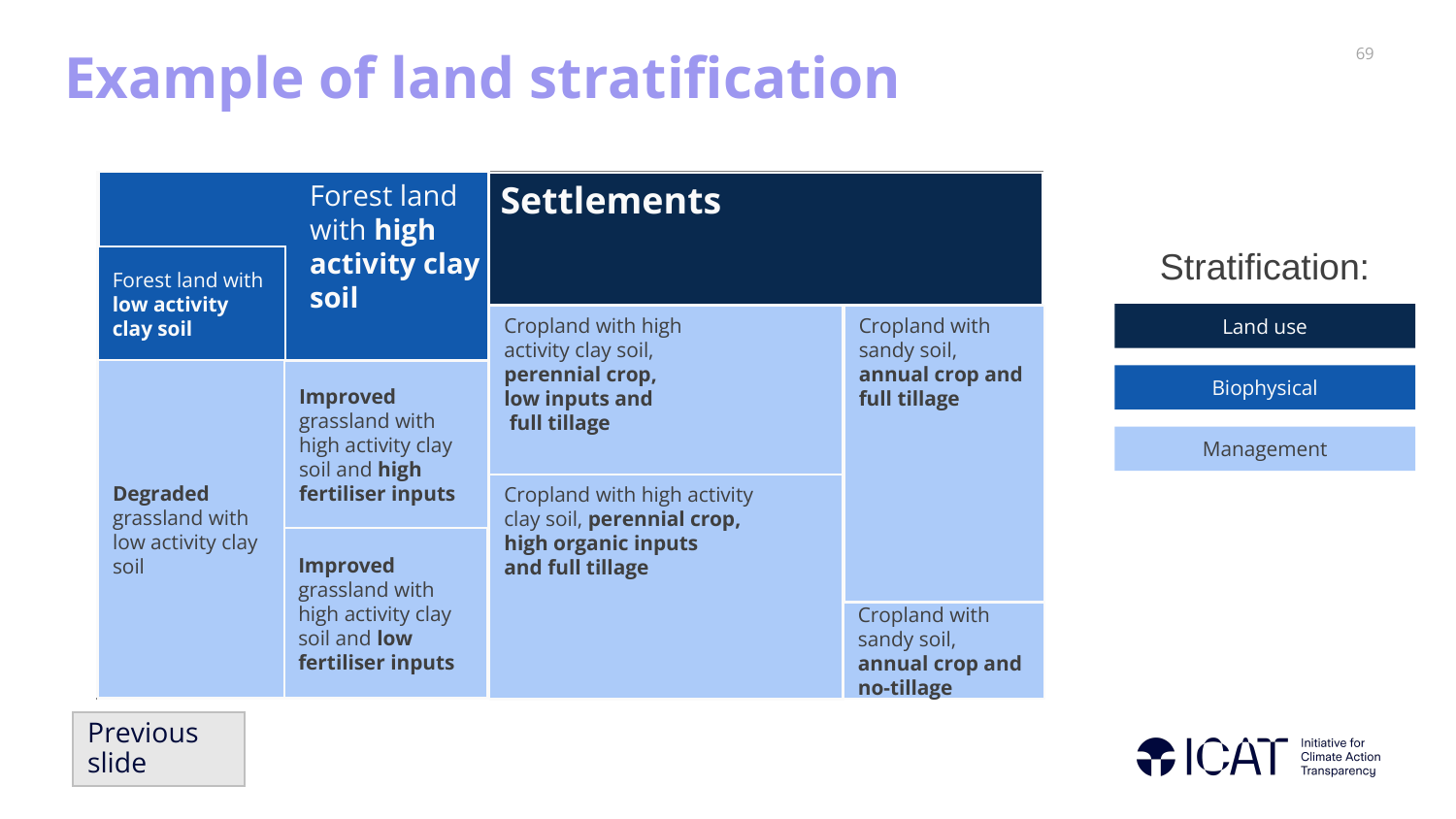

# Example of land stratification
Settlements
Forest land with high activity clay soil

TOTAL LAND AREA
Forest land

Stratification:
Forest land with low activity clay soil
Land use

Cropland with sandy soil

Cropland with high
activity clay soil,
perennial crop,
low inputs and
 full tillage

Cropland with sandy soil, annual crop and full tillage

Cropland with high activity clay soil
Cropland

Degraded grassland with low activity clay soil
Grassland with low activity clay soil
Improved grassland with high activity clay soil and high fertiliser inputs
Grassland with high activity clay soil
Grassland
Biophysical
Management
Cropland with high activity
clay soil, perennial crop,
high organic inputs
and full tillage

Improved grassland with high activity clay soil and low fertiliser inputs
Cropland with sandy soil, annual crop and no-tillage
Previous slide